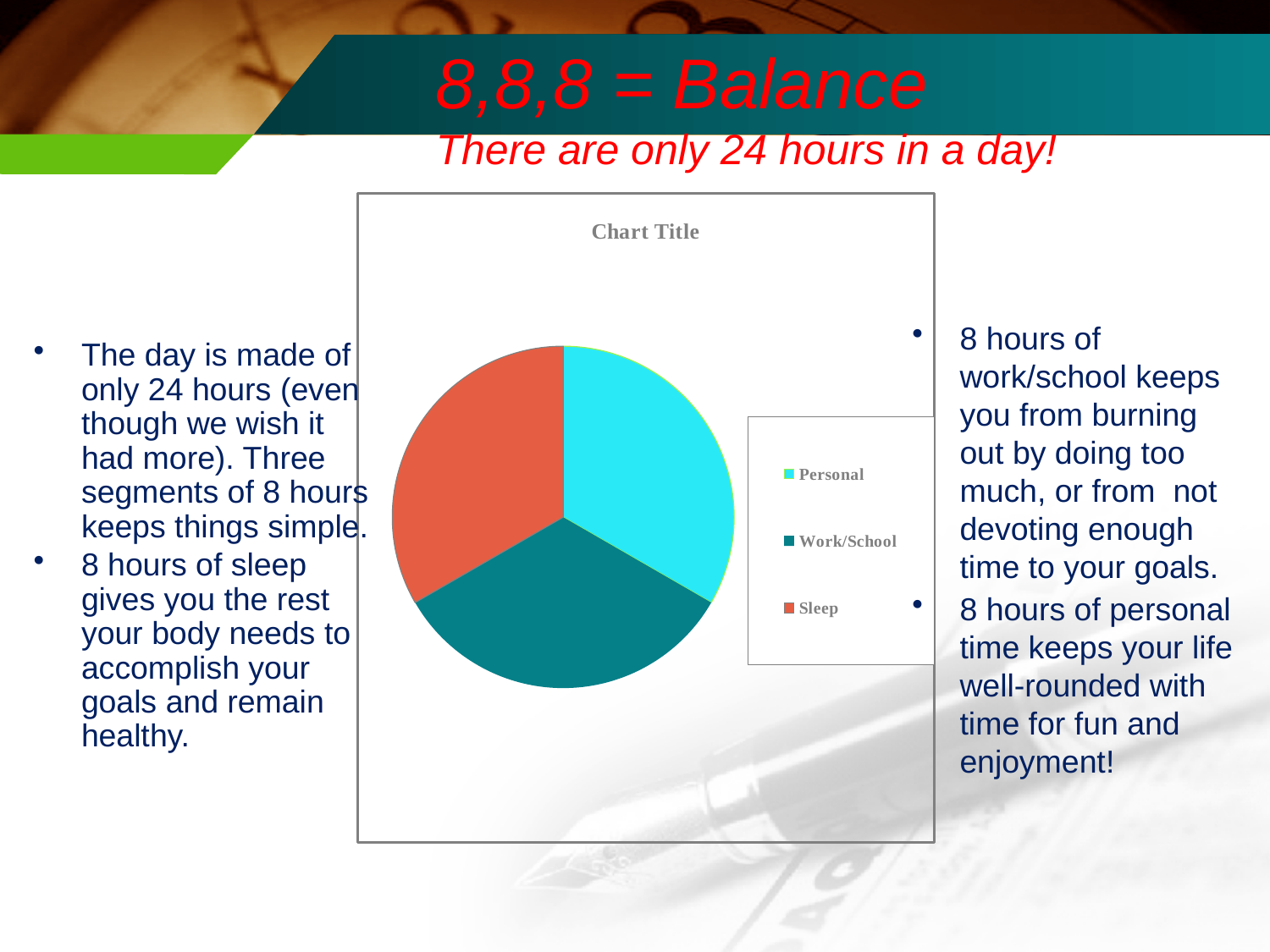

8,8,8 = Balance
There are only 24 hours in a day!

### Chart:

| Category |  |
|---|---|
| Personal | 8.0 |
| Work/School | 8.0 |
| Sleep | 8.0 |
8 hours of work/school keeps you from burning out by doing too much, or from  not devoting enough time to your goals.
8 hours of personal time keeps your life well-rounded with time for fun and enjoyment!
The day is made of only 24 hours (even though we wish it had more). Three segments of 8 hours keeps things simple.
8 hours of sleep gives you the rest your body needs to accomplish your goals and remain healthy.